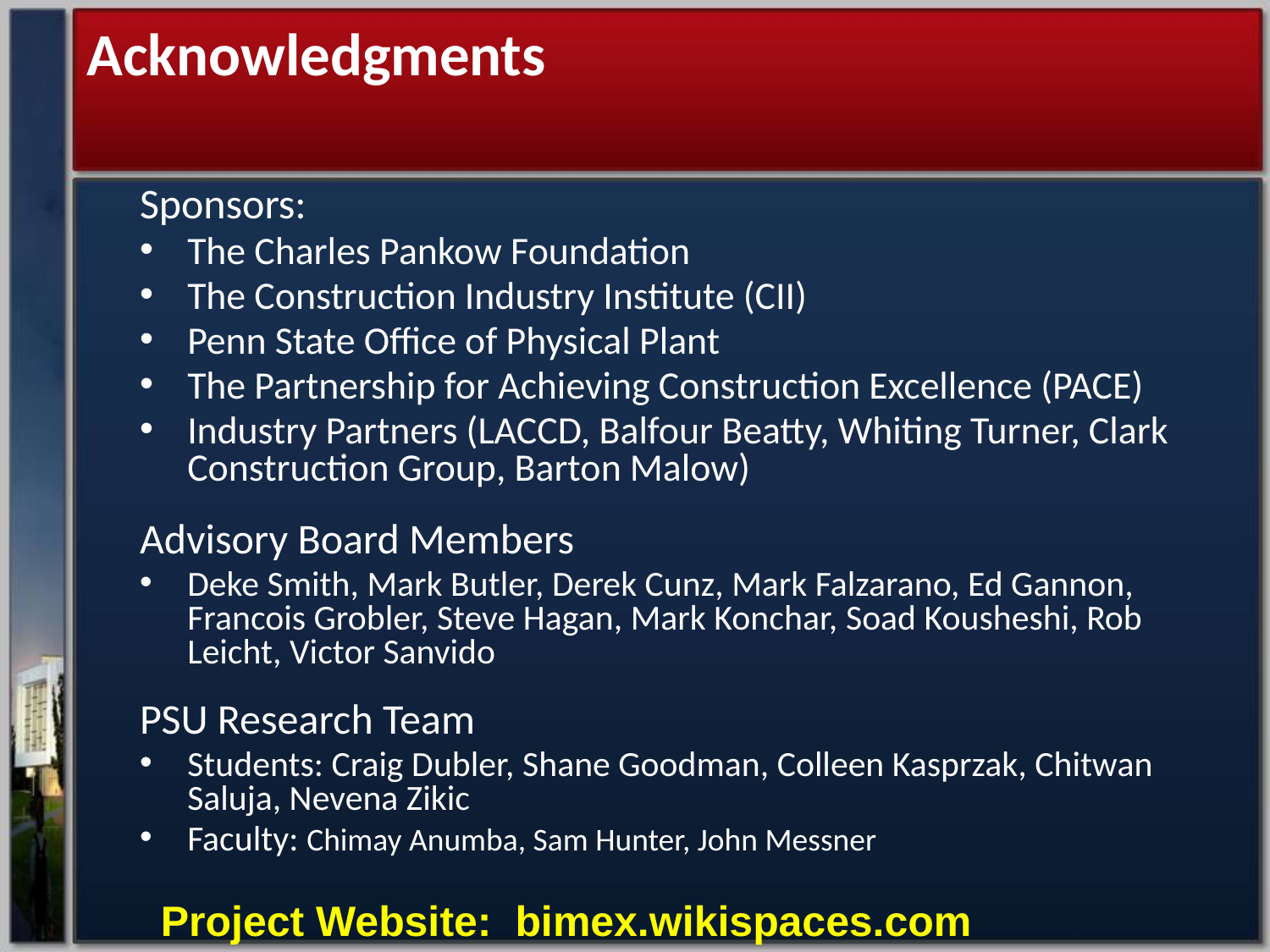

Acknowledgments
Sponsors:
The Charles Pankow Foundation
The Construction Industry Institute (CII)
Penn State Office of Physical Plant
The Partnership for Achieving Construction Excellence (PACE)
Industry Partners (LACCD, Balfour Beatty, Whiting Turner, Clark Construction Group, Barton Malow)

Advisory Board Members
Deke Smith, Mark Butler, Derek Cunz, Mark Falzarano, Ed Gannon, Francois Grobler, Steve Hagan, Mark Konchar, Soad Kousheshi, Rob Leicht, Victor Sanvido

PSU Research Team
Students: Craig Dubler, Shane Goodman, Colleen Kasprzak, Chitwan Saluja, Nevena Zikic
Faculty: Chimay Anumba, Sam Hunter, John Messner
Project Website:  bimex.wikispaces.com